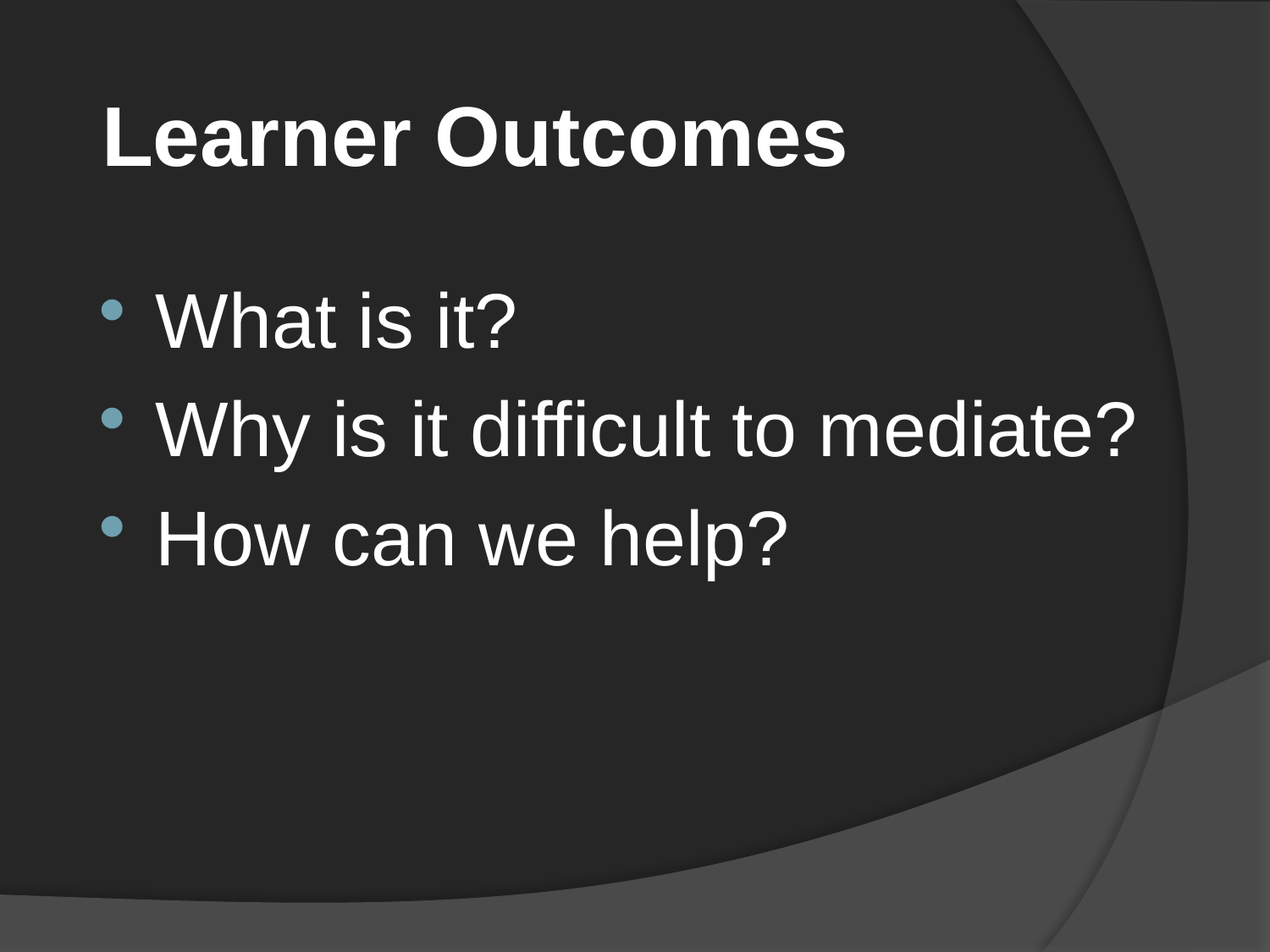

# Learner Outcomes
What is it?
Why is it difficult to mediate?
How can we help?